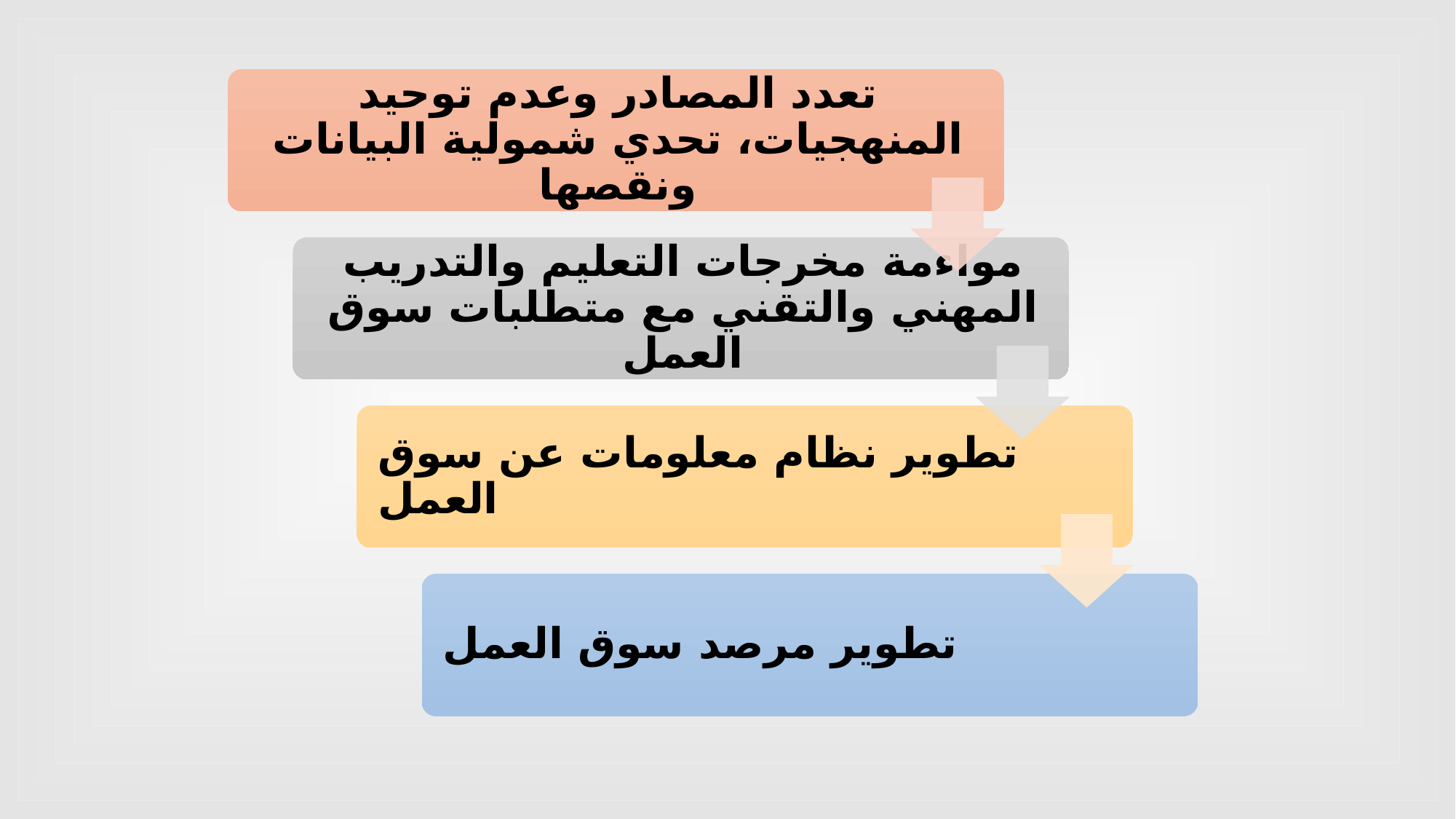

تعدد المصادر وعدم توحيد المنهجيات، تحدي شمولية البيانات ونقصها
مواءمة مخرجات التعليم والتدريب المهني والتقني مع متطلبات سوق العمل
تطوير نظام معلومات عن سوق العمل
تطوير مرصد سوق العمل